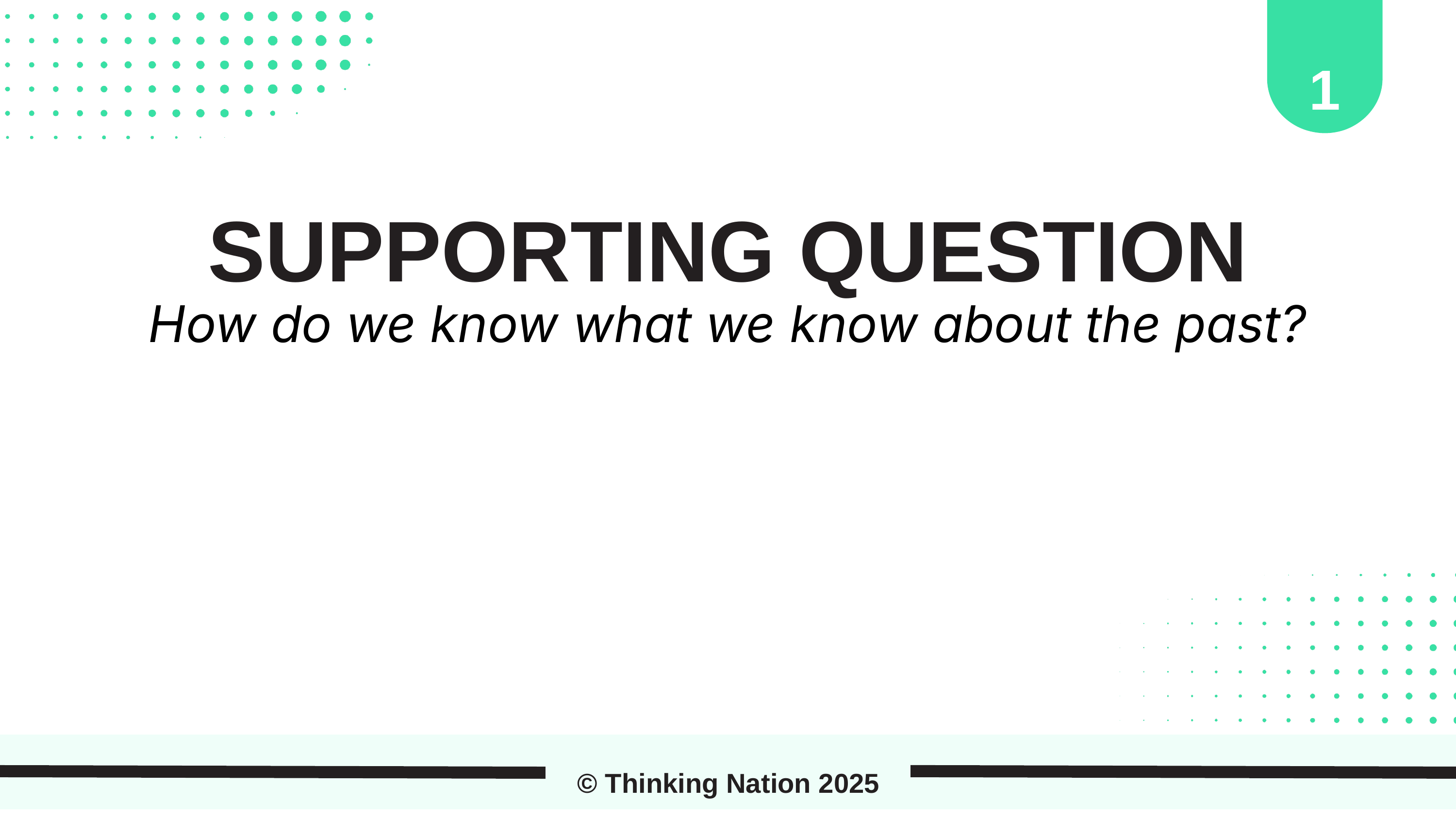

1
SUPPORTING QUESTION
How do we know what we know about the past?

© Thinking Nation 2025